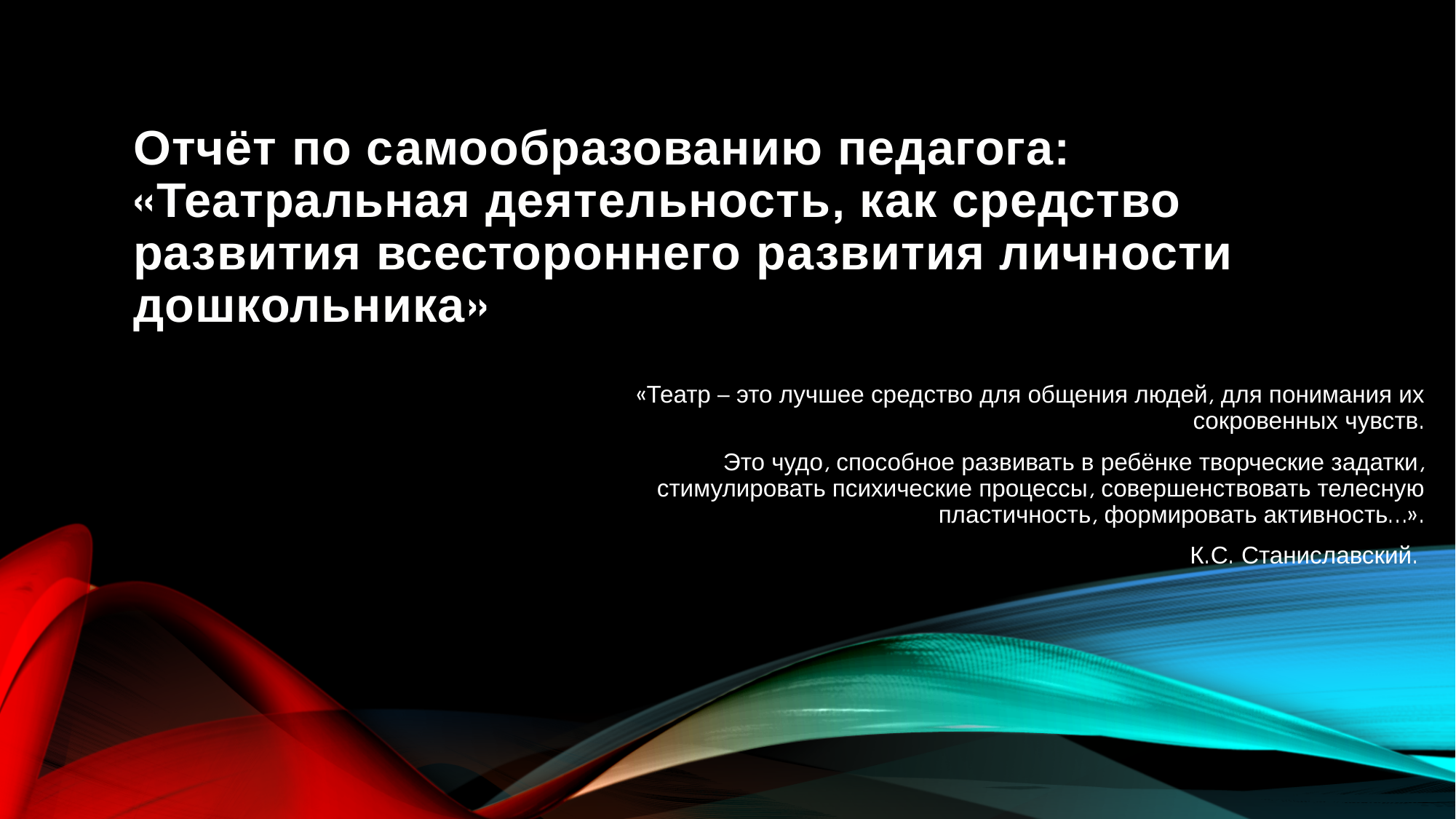

# Отчёт по самообразованию педагога: «Театральная деятельность, как средство развития всестороннего развития личности дошкольника»
«Театр – это лучшее средство для общения людей, для понимания их сокровенных чувств.
Это чудо, способное развивать в ребёнке творческие задатки, стимулировать психические процессы, совершенствовать телесную пластичность, формировать активность…».
К.С. Станиславский.